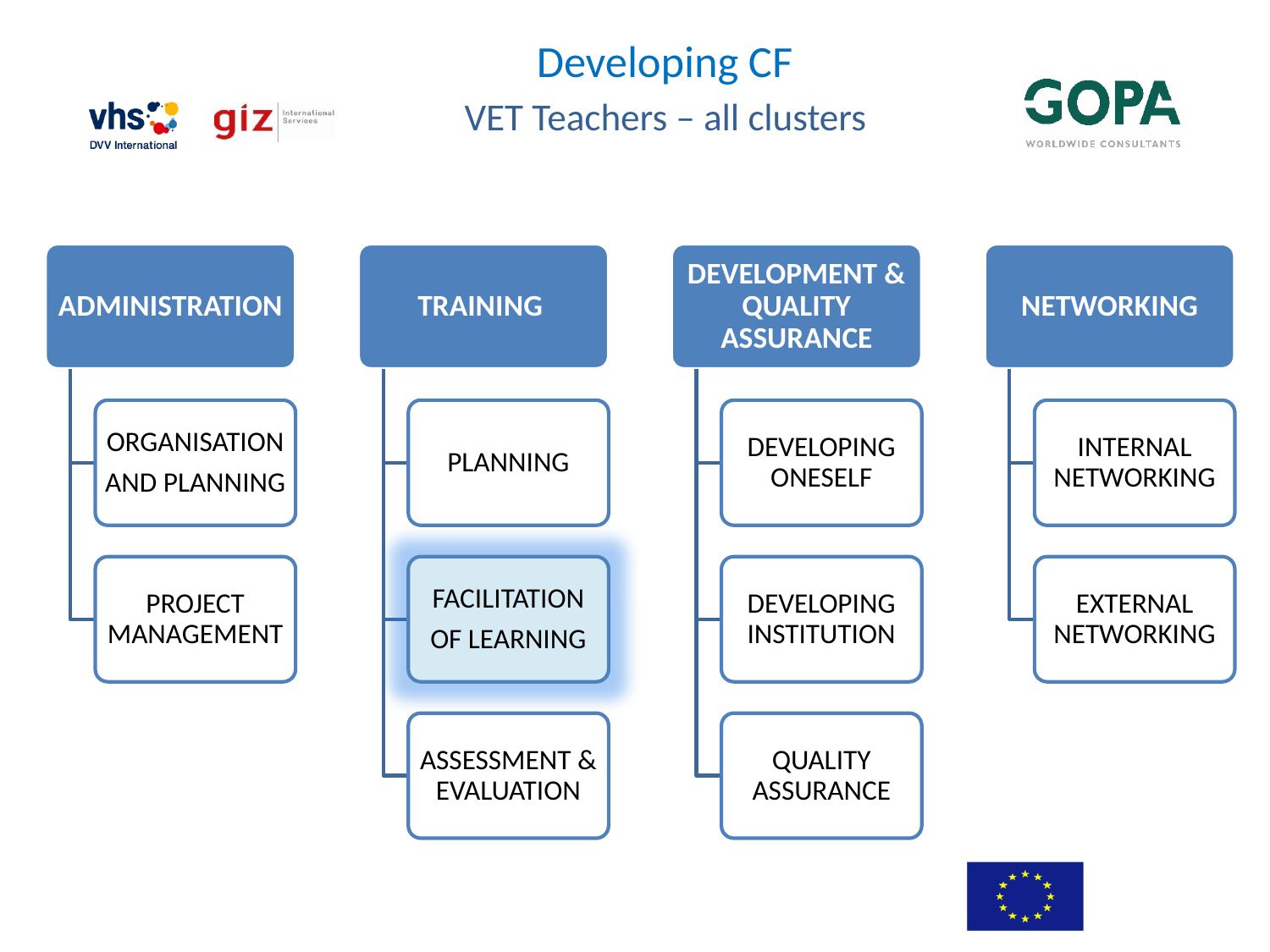

Developing CF
 VET Teachers – all clusters
ADMINISTRATION
ORGANISATION
AND PLANNING
PROJECT MANAGEMENT
TRAINING
PLANNING
FACILITATION
OF LEARNING
ASSESSMENT & EVALUATION
DEVELOPMENT & QUALITY ASSURANCE
DEVELOPING ONESELF
DEVELOPING INSTITUTION
QUALITY ASSURANCE
NETWORKING
INTERNAL NETWORKING
EXTERNAL NETWORKING